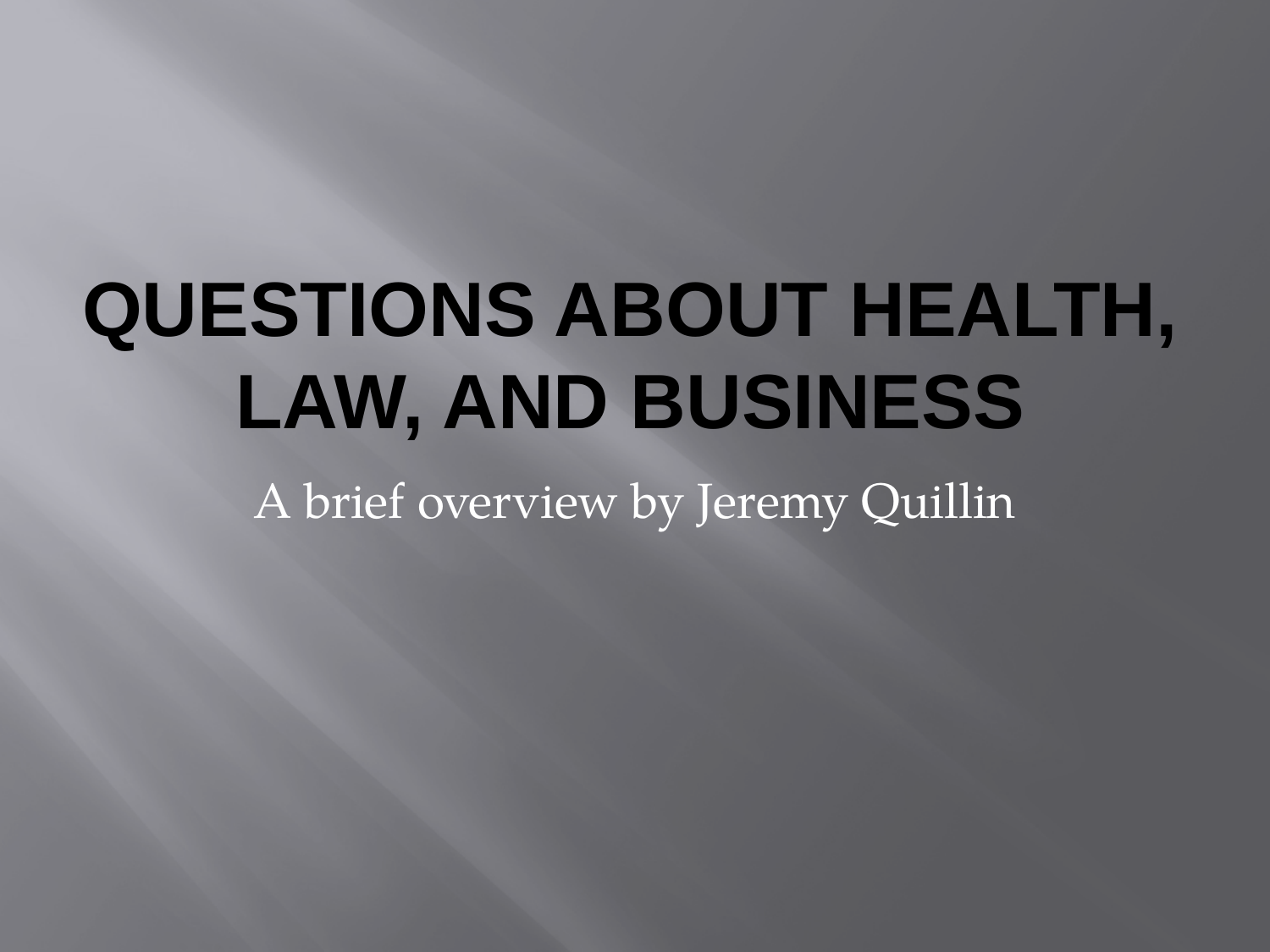

# Questions about health, Law, and business
A brief overview by Jeremy Quillin